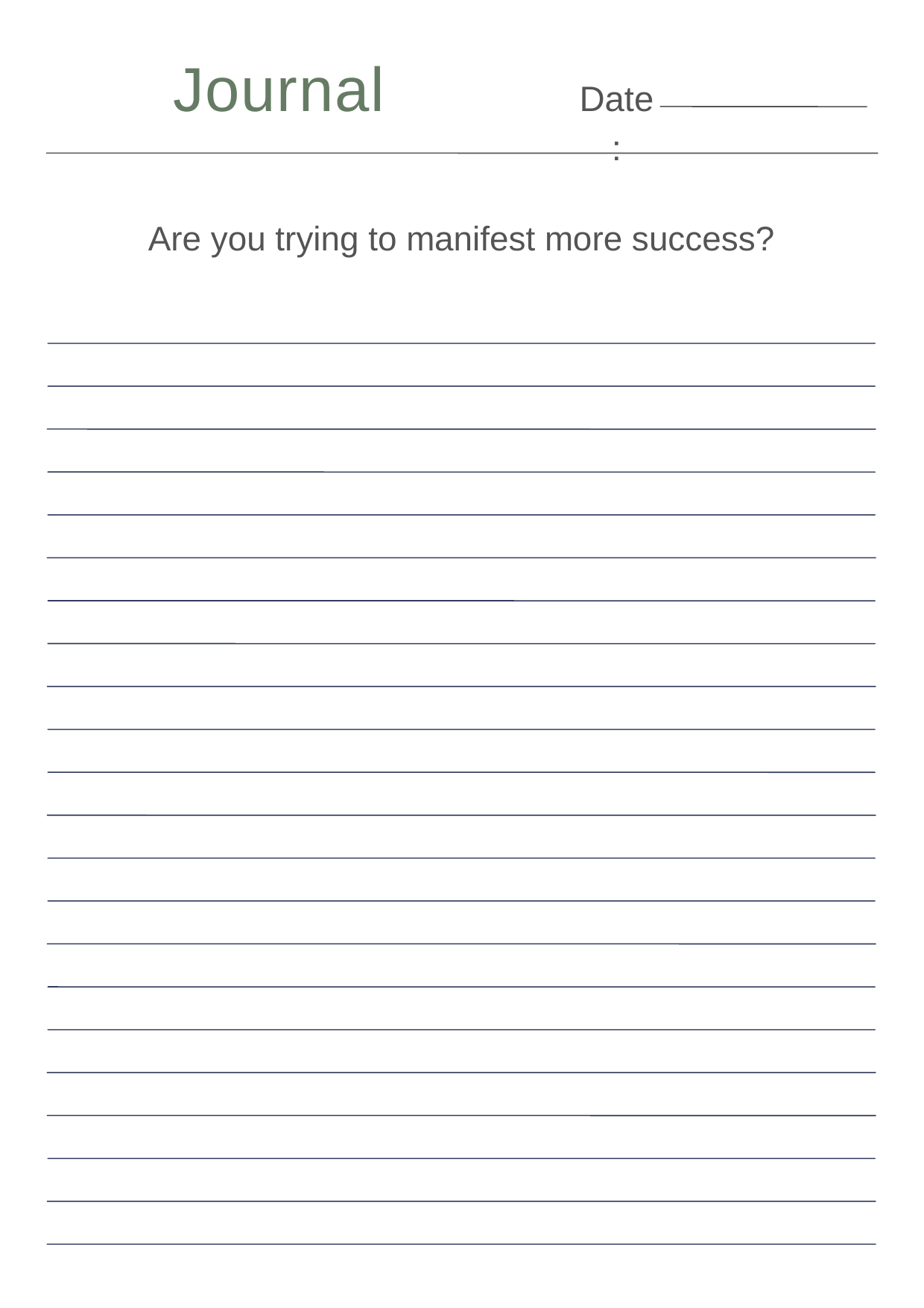

Journal
Date:

Are you trying to manifest more success?